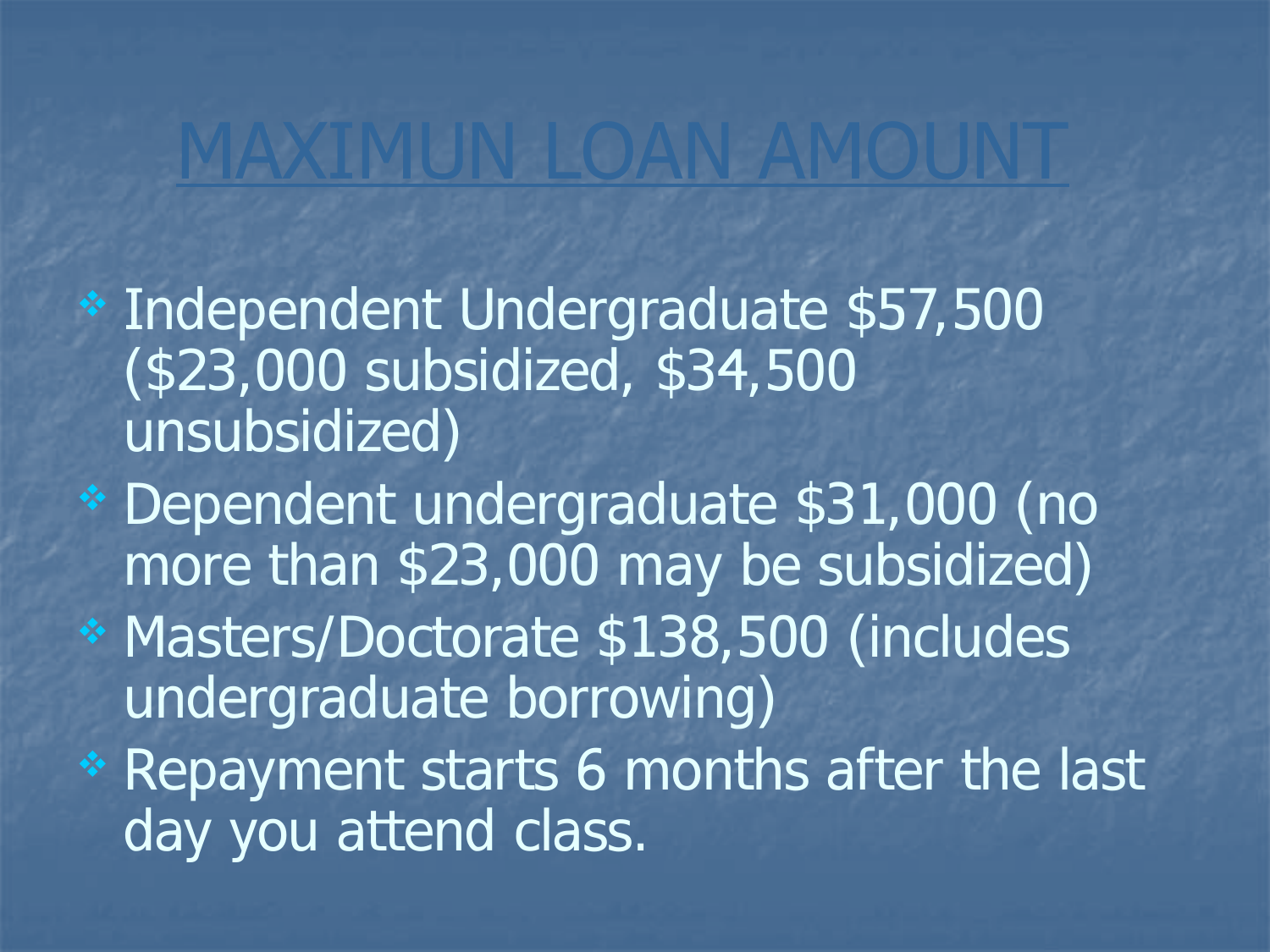

# MAXIMUN LOAN AMOUNT
Independent Undergraduate $57,500 ($23,000 subsidized, $34,500 unsubsidized)
Dependent undergraduate $31,000 (no more than $23,000 may be subsidized)
Masters/Doctorate $138,500 (includes undergraduate borrowing)
Repayment starts 6 months after the last day you attend class.